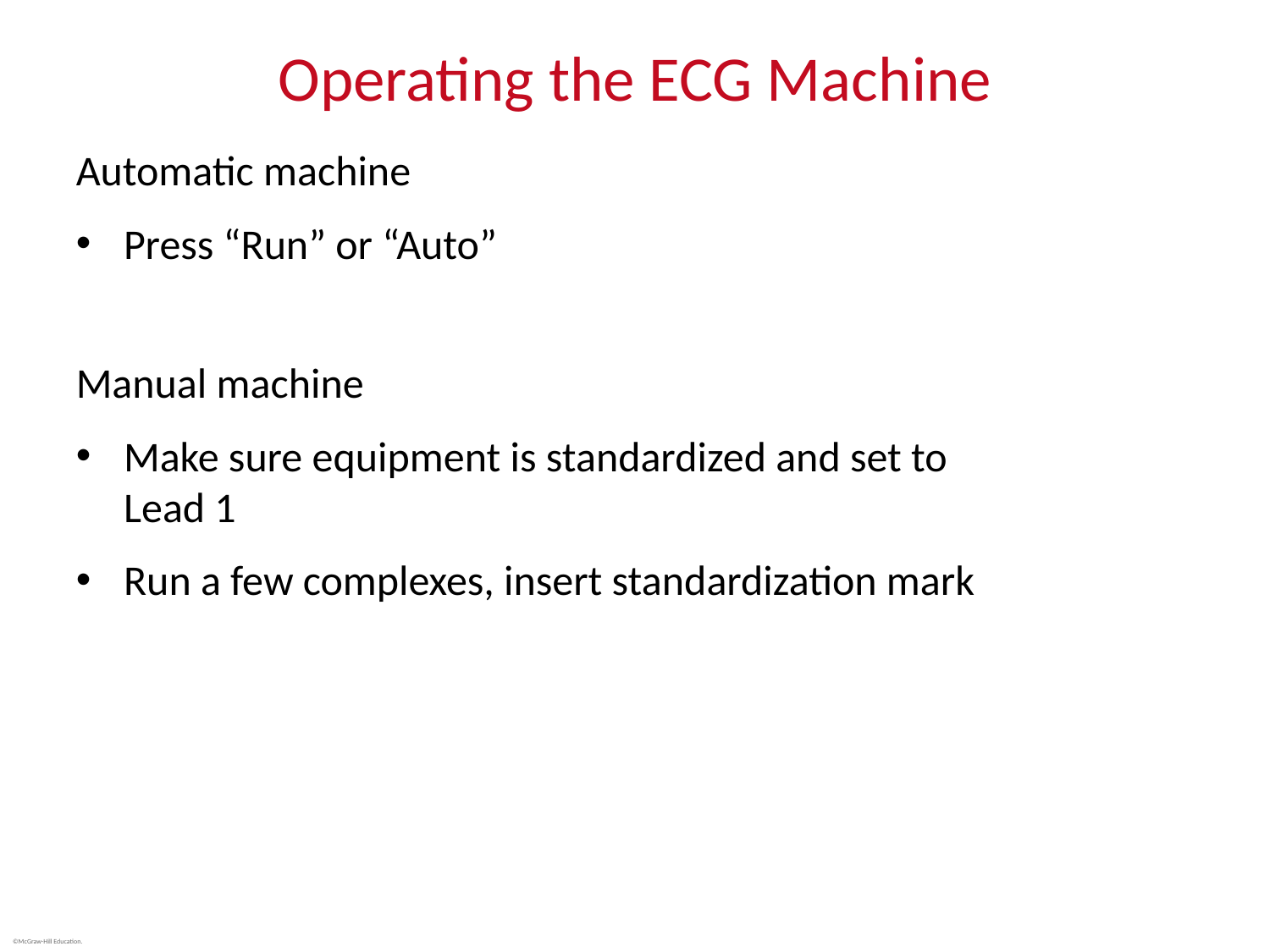

# Operating the ECG Machine
Automatic machine
Press “Run” or “Auto”
Manual machine
Make sure equipment is standardized and set to
Lead 1
Run a few complexes, insert standardization mark